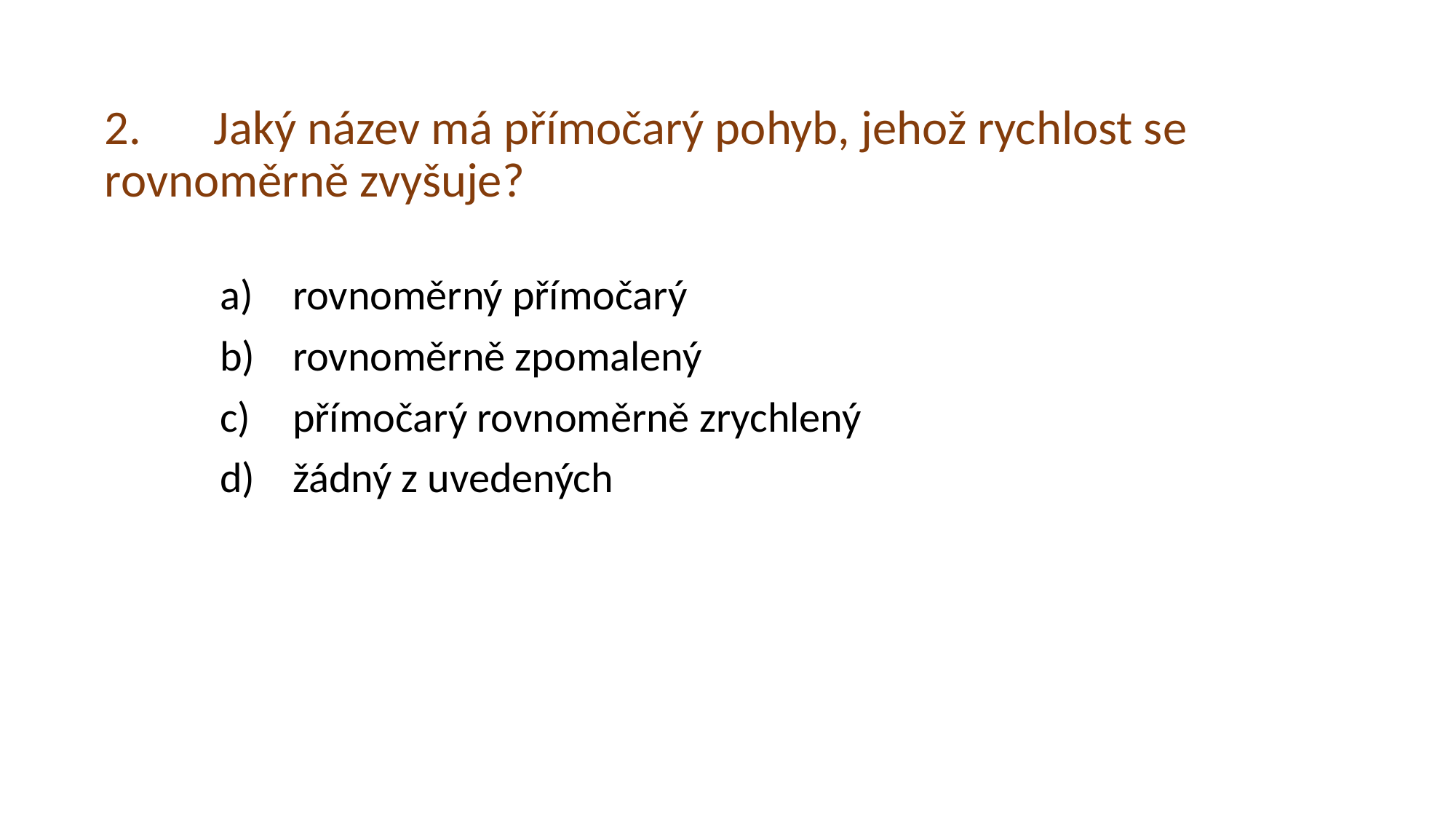

# 2.	Jaký název má přímočarý pohyb, jehož rychlost se 	rovnoměrně zvyšuje?
rovnoměrný přímočarý
rovnoměrně zpomalený
přímočarý rovnoměrně zrychlený
žádný z uvedených